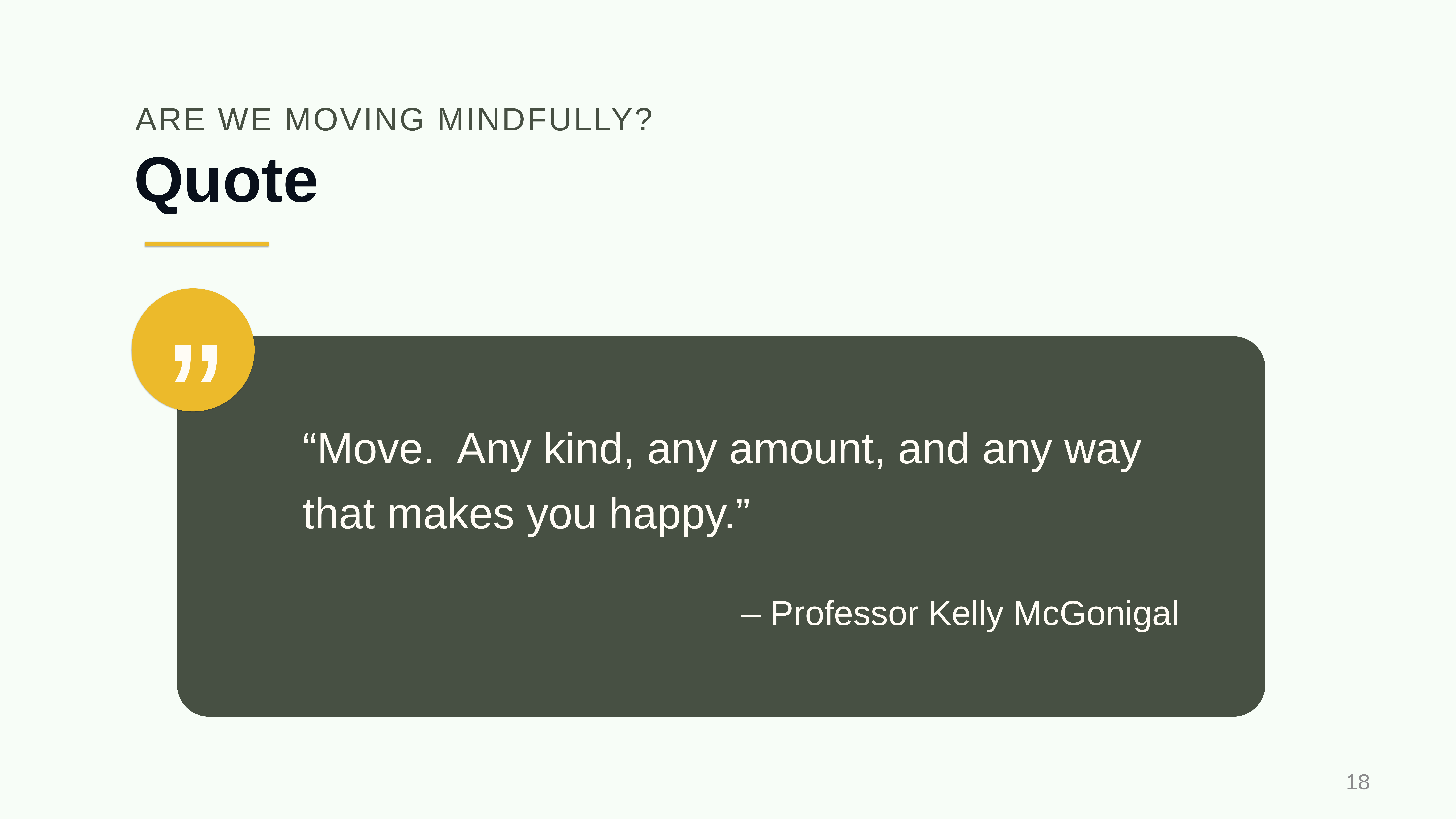

ARE WE MOVING MINDFULLY?
# Quote

”

“Move.  Any kind, any amount, and any way that makes you happy.”
– Professor Kelly McGonigal
18